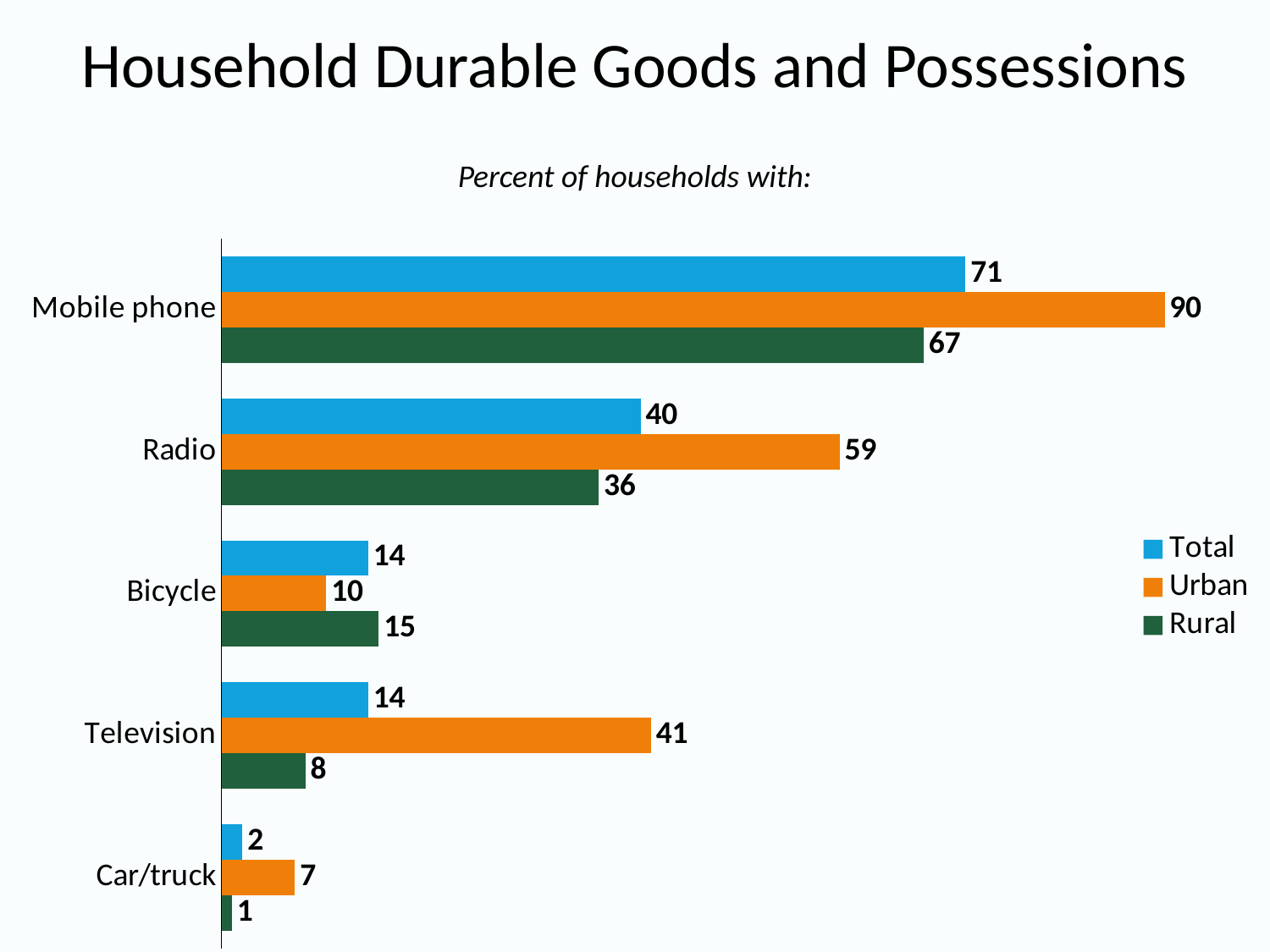

# Household Durable Goods and Possessions
Percent of households with:

### Chart

| Category | Rural | Urban | Total |
|---|---|---|---|
| Car/truck | 1.0 | 7.0 | 2.0 |
| Television | 8.0 | 41.0 | 14.0 |
| Bicycle | 15.0 | 10.0 | 14.0 |
| Radio | 36.0 | 59.0 | 40.0 |
| Mobile phone | 67.0 | 90.0 | 71.0 |